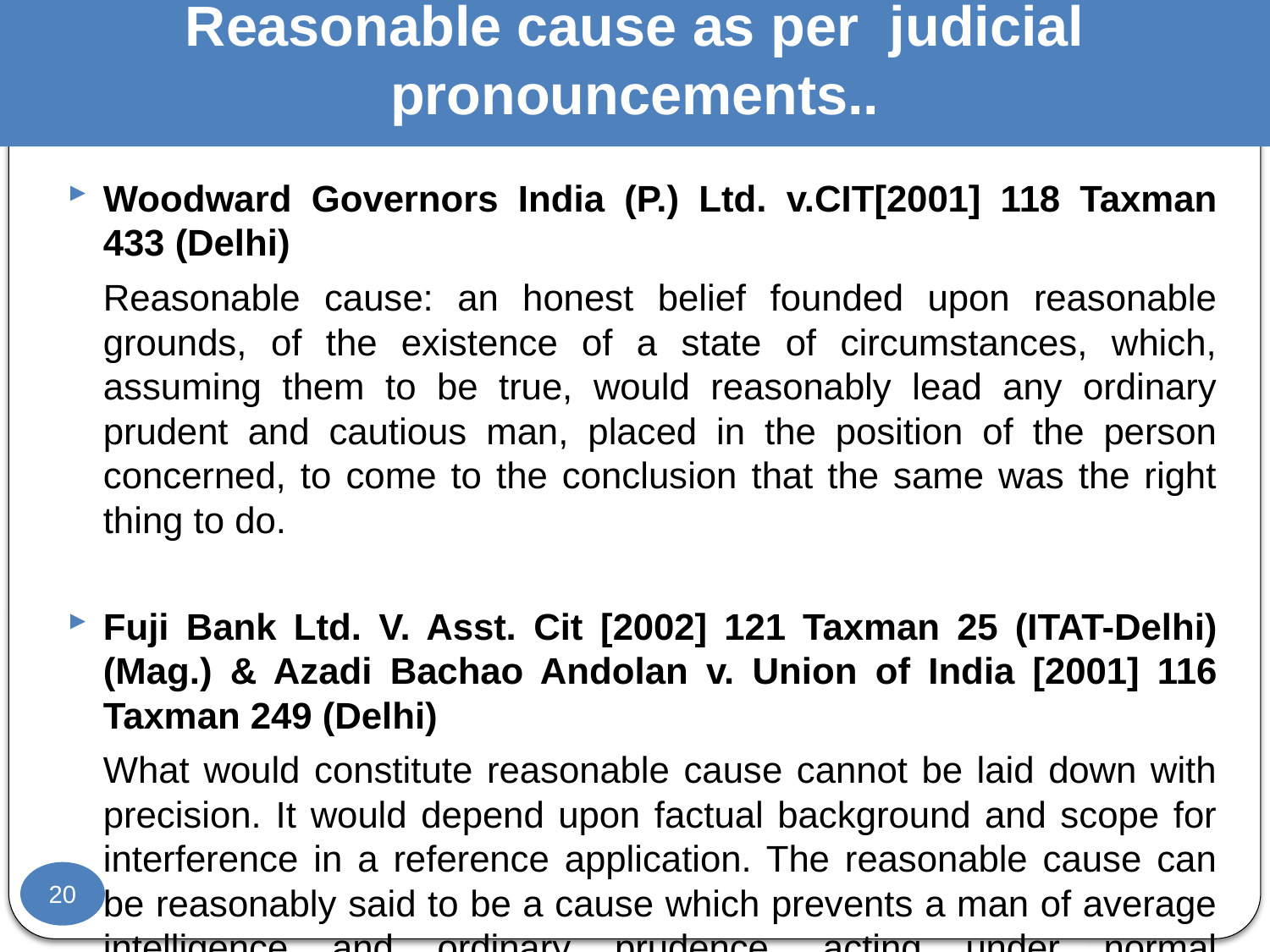

Reasonable cause as per  judicial pronouncements..

Woodward Governors India (P.) Ltd. v.CIT[2001] 118 Taxman 433 (Delhi)
	Reasonable cause: an honest belief founded upon reasonable grounds, of the existence of a state of circumstances, which, assuming them to be true, would reasonably lead any ordinary prudent and cautious man, placed in the position of the person concerned, to come to the conclusion that the same was the right thing to do.

Fuji Bank Ltd. V. Asst. Cit [2002] 121 Taxman 25 (ITAT-Delhi)(Mag.) & Azadi Bachao Andolan v. Union of India [2001] 116 Taxman 249 (Delhi)
	What would constitute reasonable cause cannot be laid down with precision. It would depend upon factual background and scope for interference in a reference application. The reasonable cause can be reasonably said to be a cause which prevents a man of average intelligence and ordinary prudence, acting under normal circumstances, without negligence or inaction or want of bona fides.
20